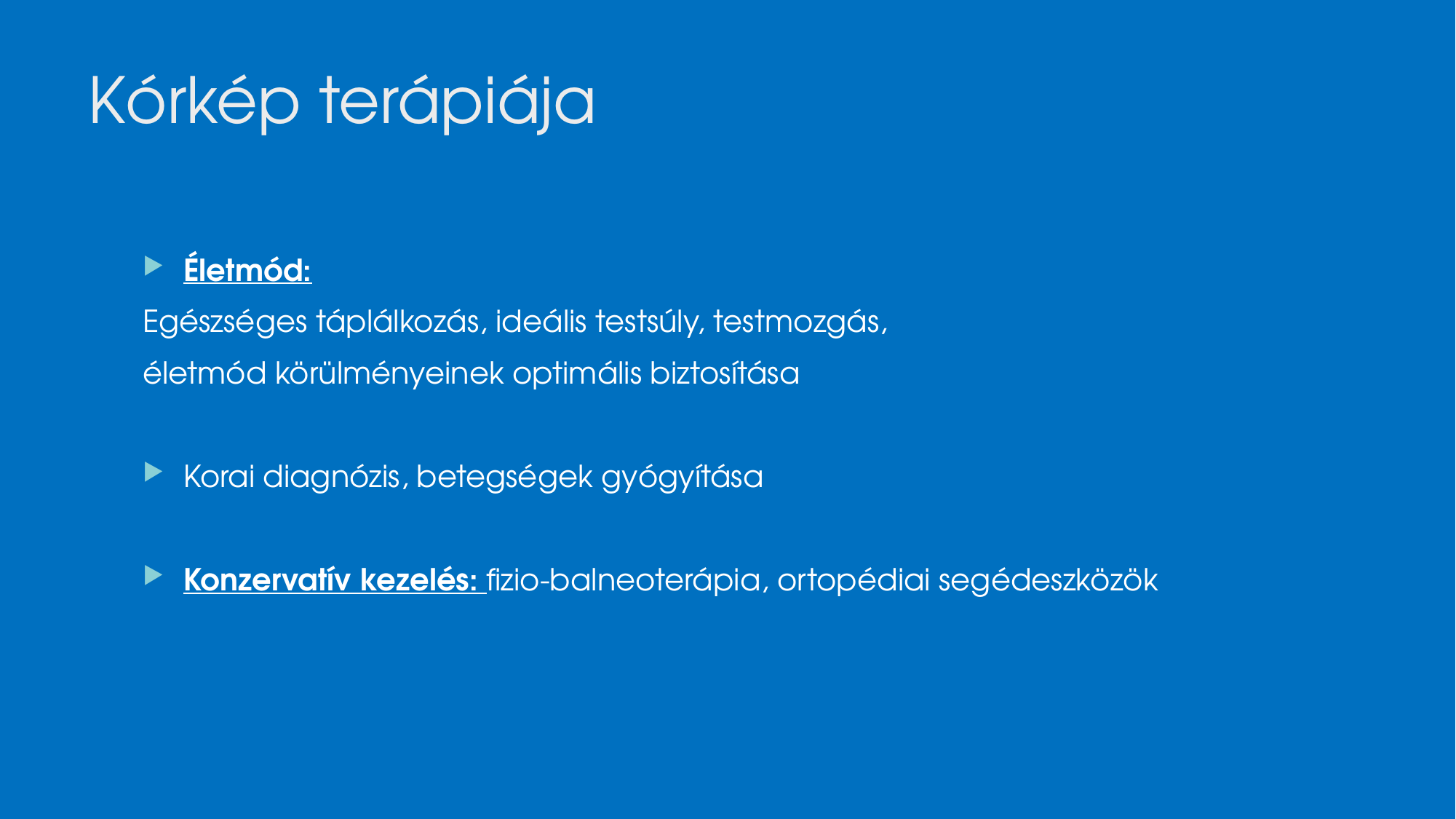

# Kórkép terápiája
Életmód:
Egészséges táplálkozás, ideális testsúly, testmozgás,
életmód körülményeinek optimális biztosítása

Korai diagnózis, betegségek gyógyítása

Konzervatív kezelés: fizio-balneoterápia, ortopédiai segédeszközök